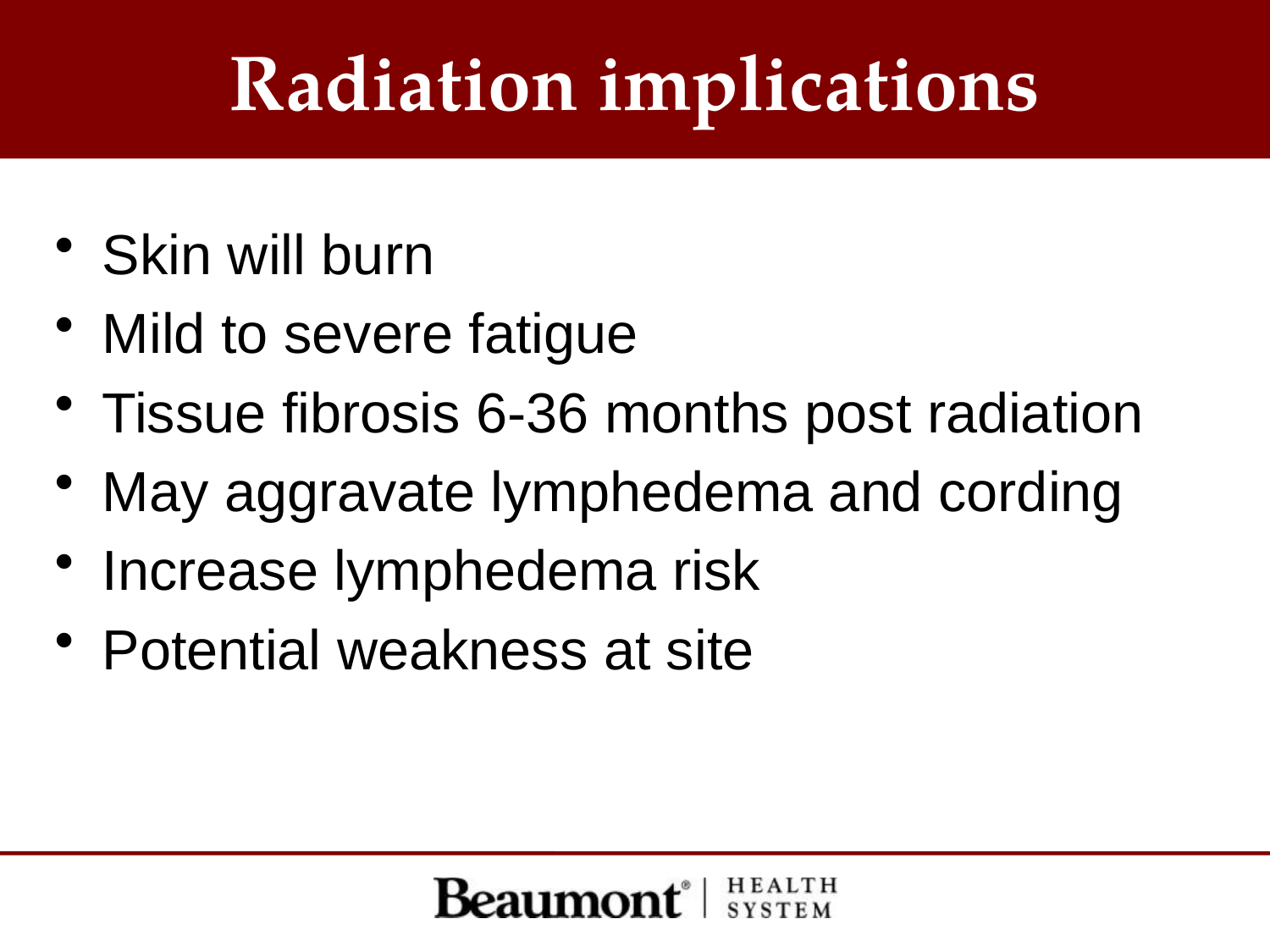

# Radiation implications
Skin will burn
Mild to severe fatigue
Tissue fibrosis 6-36 months post radiation
May aggravate lymphedema and cording
Increase lymphedema risk
Potential weakness at site